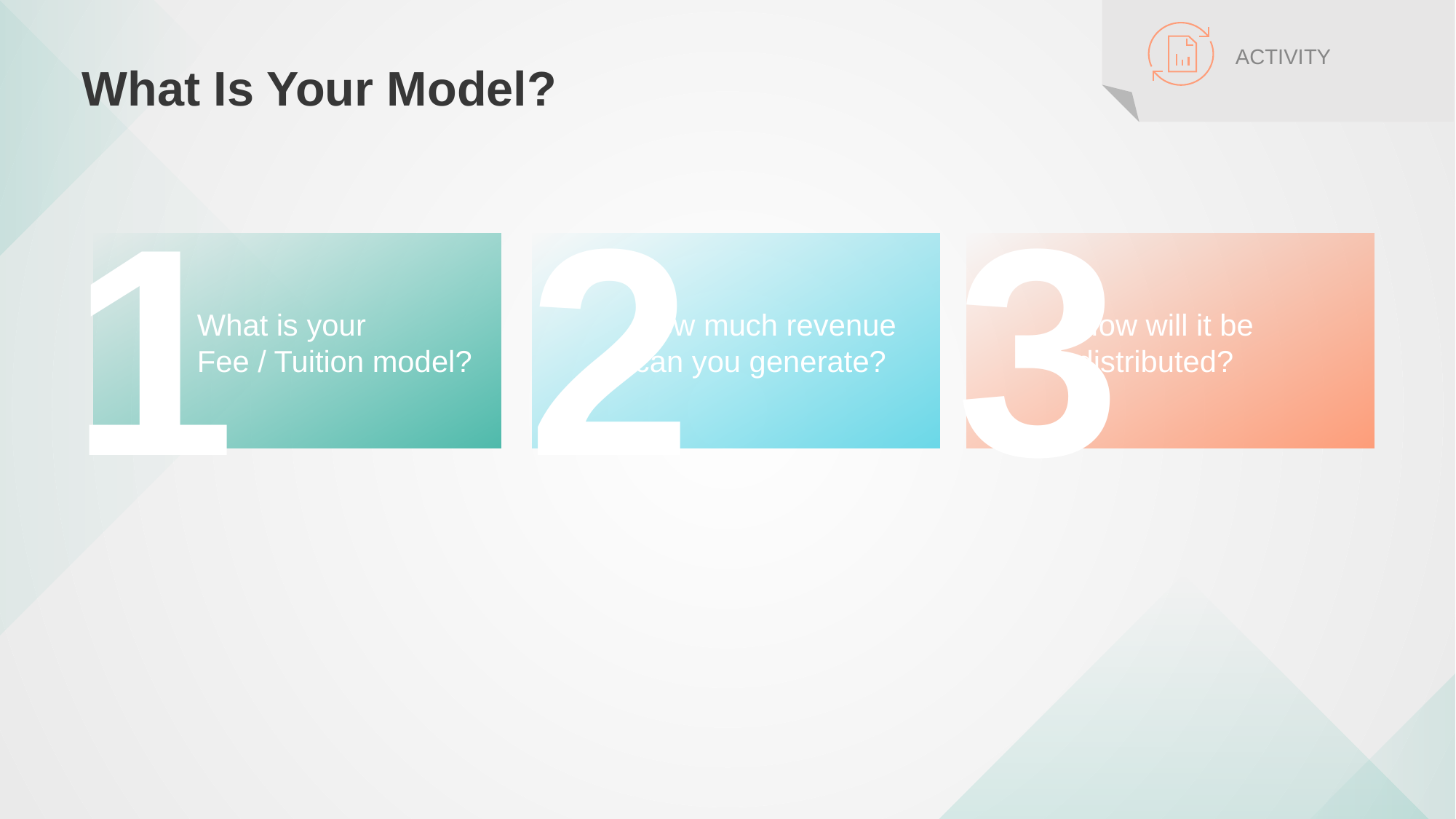

# What Is Your Model?
ACTIVITY
1

What is your
Fee / Tuition model?
2

How much revenue
can you generate?
3

How will it be distributed?